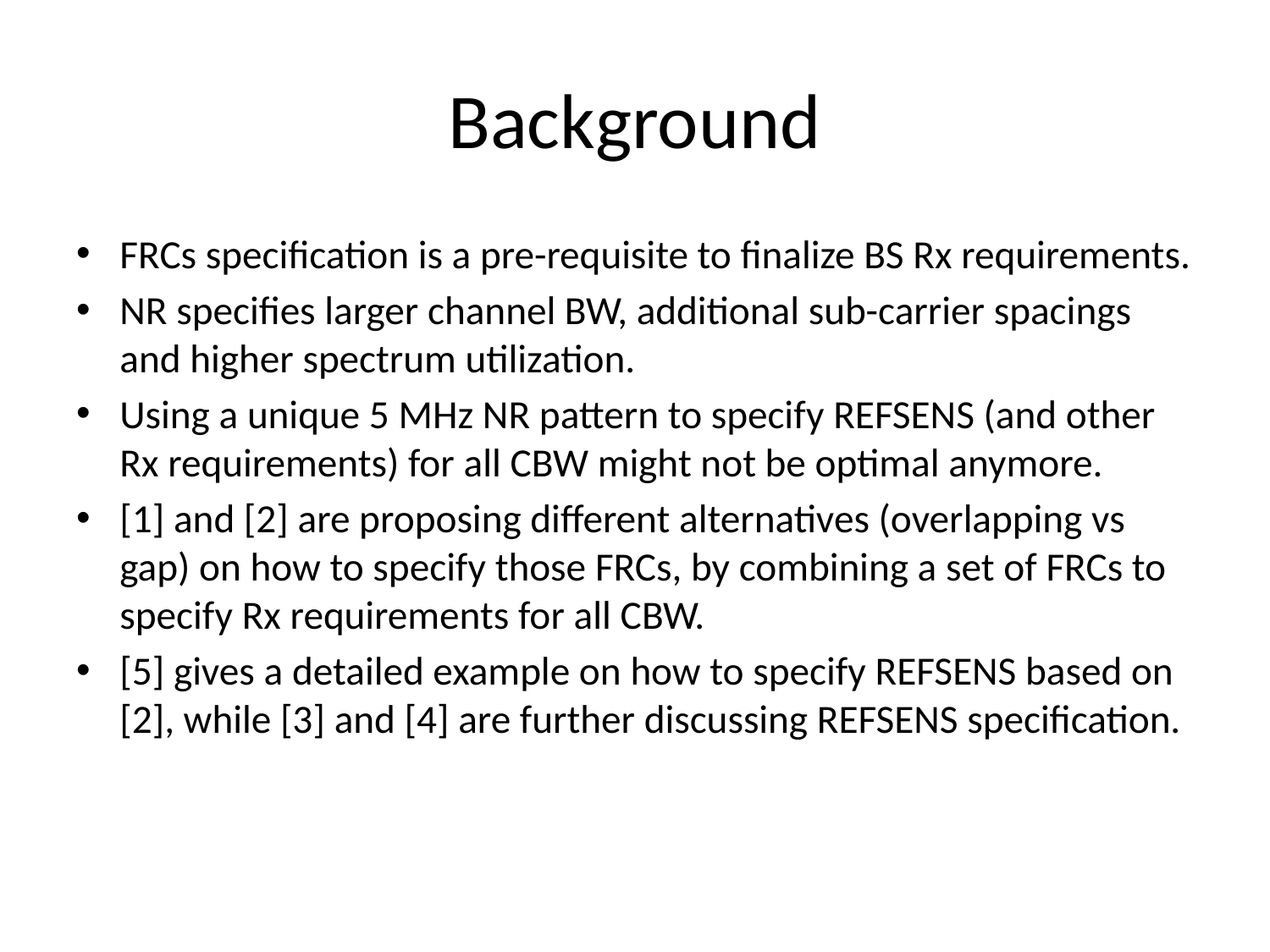

# Background
FRCs specification is a pre-requisite to finalize BS Rx requirements.
NR specifies larger channel BW, additional sub-carrier spacings and higher spectrum utilization.
Using a unique 5 MHz NR pattern to specify REFSENS (and other Rx requirements) for all CBW might not be optimal anymore.
[1] and [2] are proposing different alternatives (overlapping vs gap) on how to specify those FRCs, by combining a set of FRCs to specify Rx requirements for all CBW.
[5] gives a detailed example on how to specify REFSENS based on [2], while [3] and [4] are further discussing REFSENS specification.